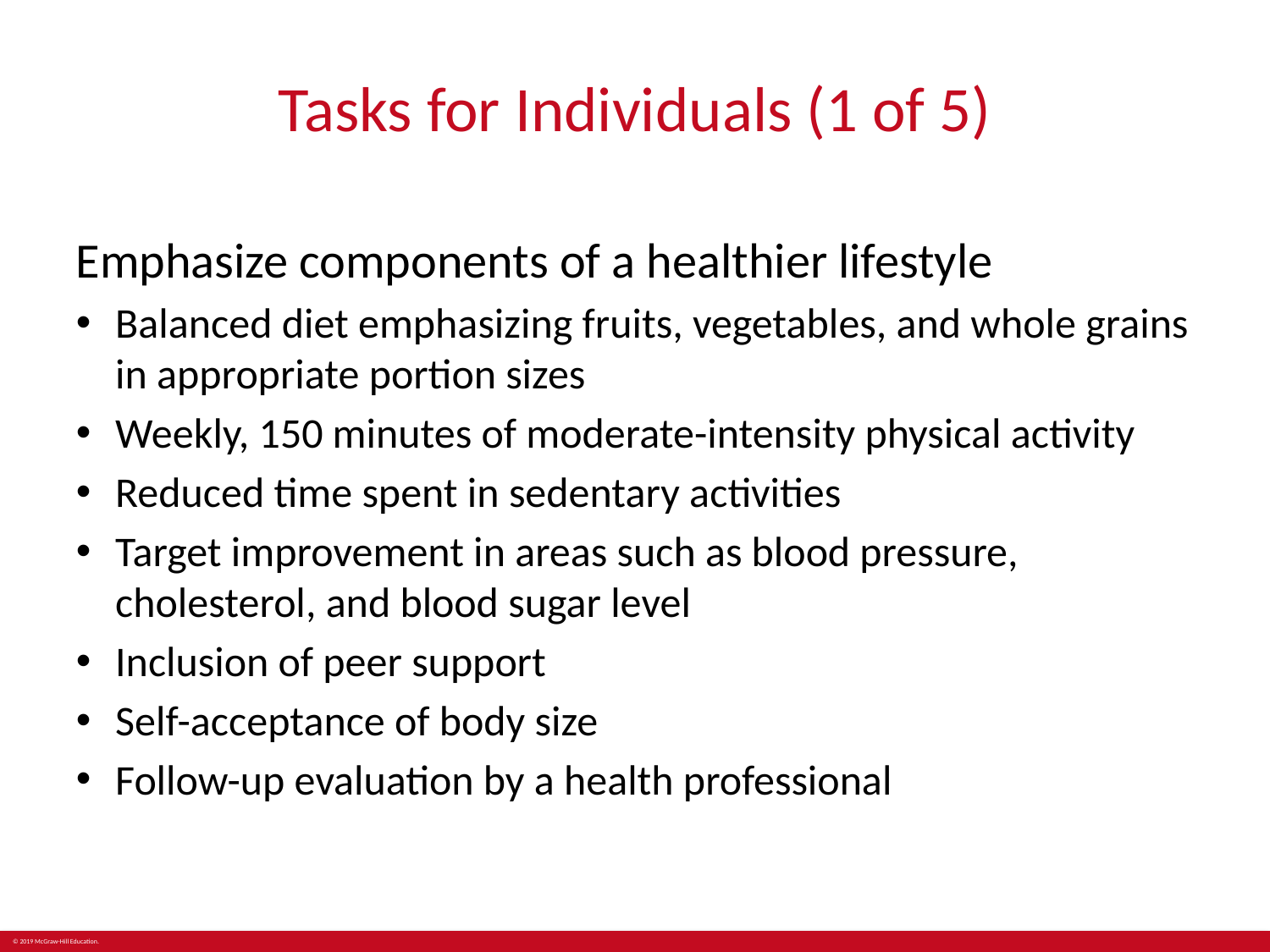

# Tasks for Individuals (1 of 5)
Emphasize components of a healthier lifestyle
Balanced diet emphasizing fruits, vegetables, and whole grains in appropriate portion sizes
Weekly, 150 minutes of moderate-intensity physical activity
Reduced time spent in sedentary activities
Target improvement in areas such as blood pressure, cholesterol, and blood sugar level
Inclusion of peer support
Self-acceptance of body size
Follow-up evaluation by a health professional